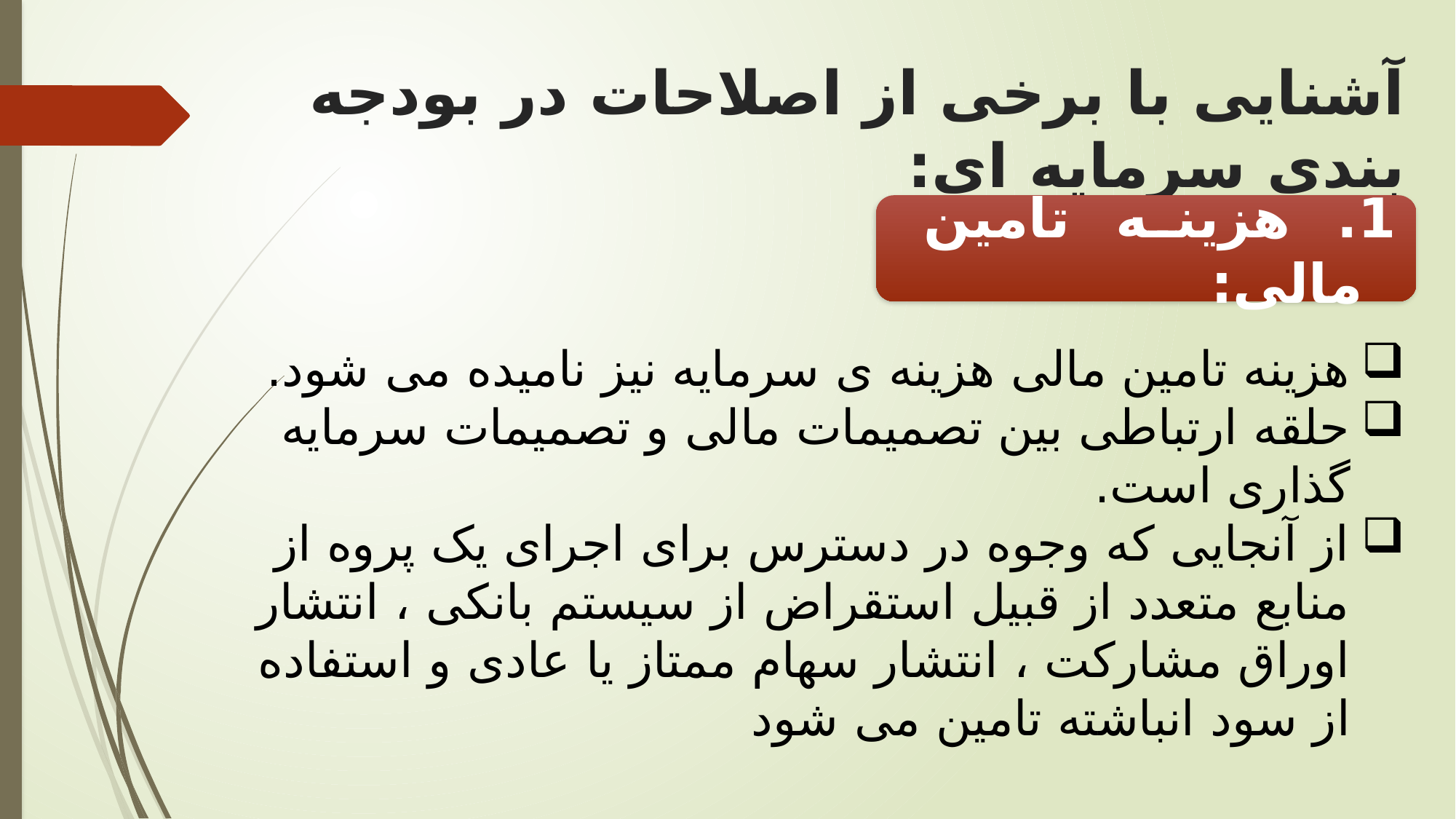

# آشنایی با برخی از اصلاحات در بودجه بندی سرمایه ای:

1. هزینه تامین مالی:
هزینه تامین مالی هزینه ی سرمایه نیز نامیده می شود.
حلقه ارتباطی بین تصمیمات مالی و تصمیمات سرمایه گذاری است.
از آنجایی که وجوه در دسترس برای اجرای یک پروه از منابع متعدد از قبیل استقراض از سیستم بانکی ، انتشار اوراق مشارکت ، انتشار سهام ممتاز یا عادی و استفاده از سود انباشته تامین می شود